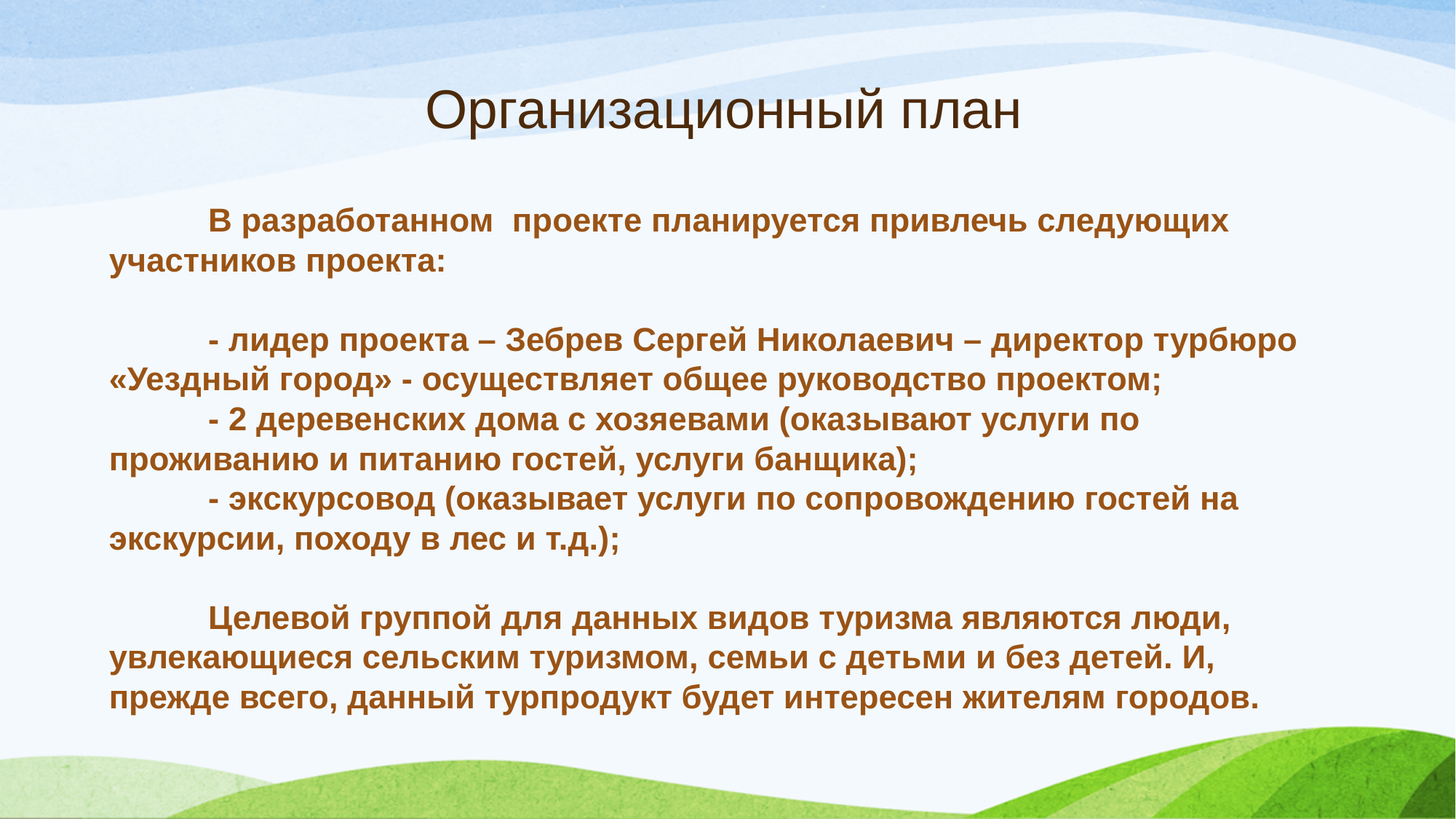

# Организационный план
	В разработанном  проекте планируется привлечь следующих участников проекта:

	- лидер проекта – Зебрев Сергей Николаевич – директор турбюро «Уездный город» - осуществляет общее руководство проектом;
	- 2 деревенских дома с хозяевами (оказывают услуги по проживанию и питанию гостей, услуги банщика);
	- экскурсовод (оказывает услуги по сопровождению гостей на экскурсии, походу в лес и т.д.);

	Целевой группой для данных видов туризма являются люди, увлекающиеся сельским туризмом, семьи с детьми и без детей. И, прежде всего, данный турпродукт будет интересен жителям городов.